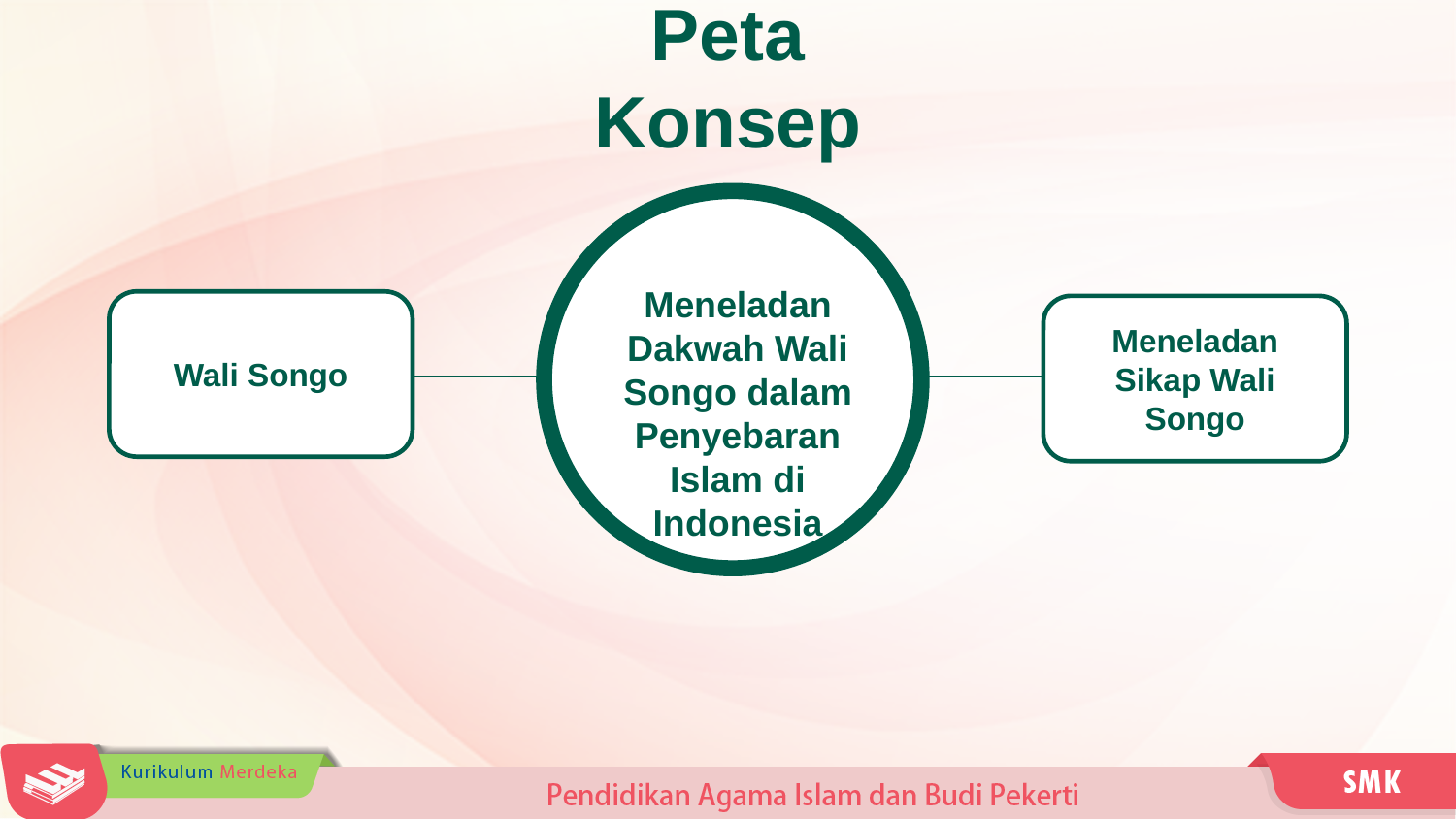

Peta Konsep

Meneladan Dakwah Wali Songo dalam Penyebaran Islam di Indonesia
Wali Songo
Meneladan Sikap Wali Songo